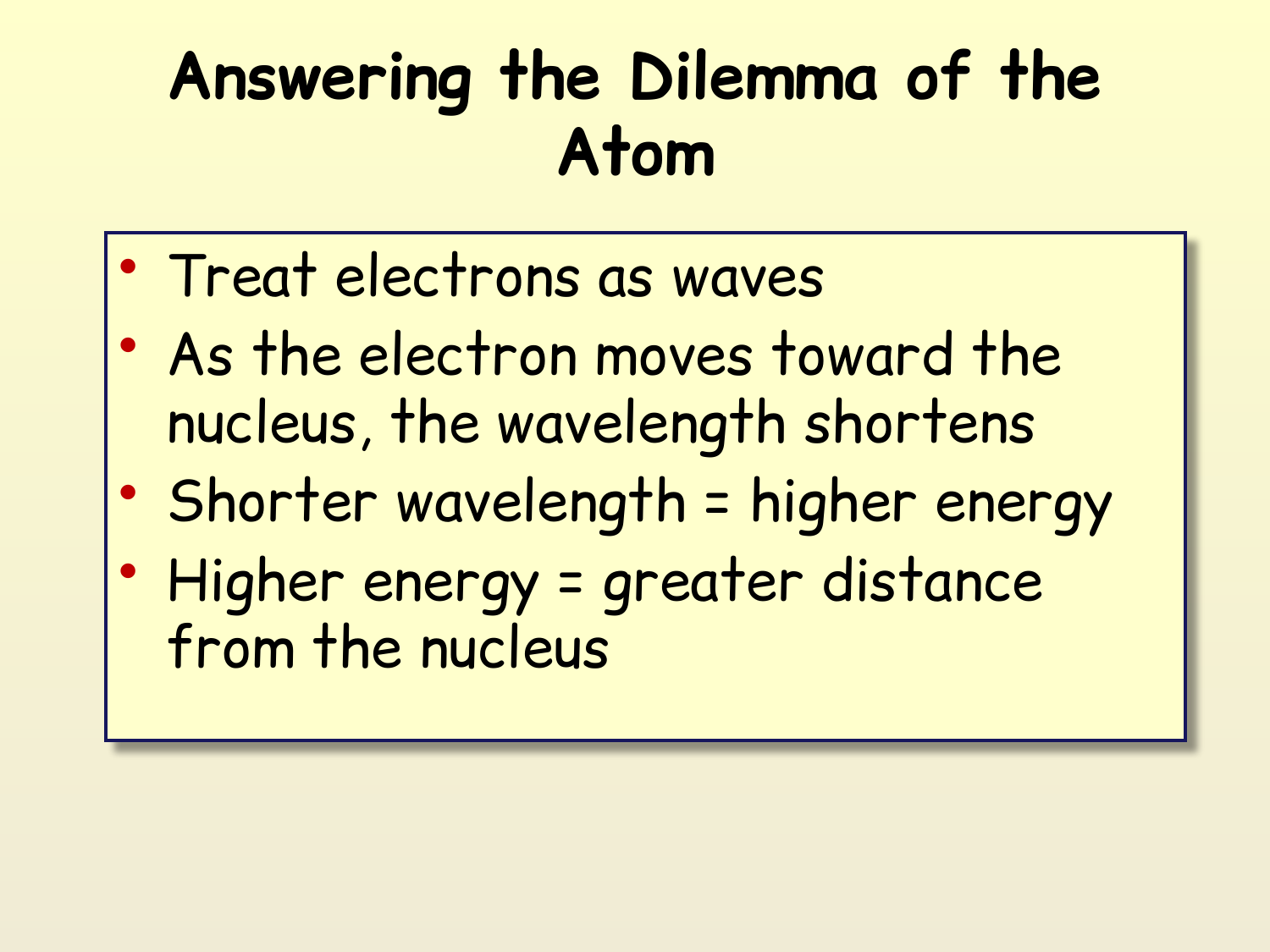

# Answering the Dilemma of the Atom
Treat electrons as waves
As the electron moves toward the nucleus, the wavelength shortens
Shorter wavelength = higher energy
Higher energy = greater distance from the nucleus